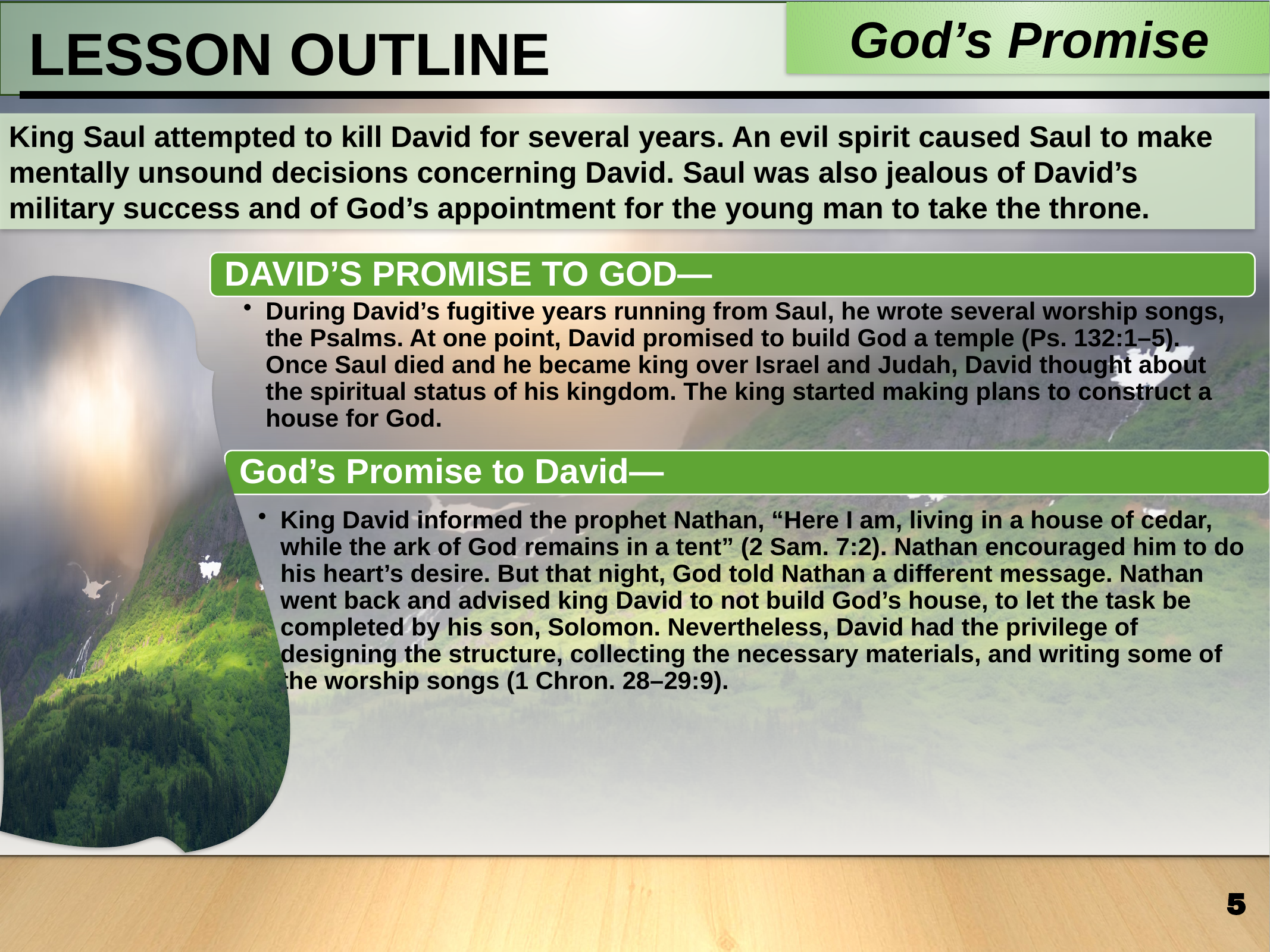

God’s Promise

LESSON OUTLINE
King Saul attempted to kill David for several years. An evil spirit caused Saul to make mentally unsound decisions concerning David. Saul was also jealous of David’s military success and of God’s appointment for the young man to take the throne.
David’s Promise to God—
During David’s fugitive years running from Saul, he wrote several worship songs, the Psalms. At one point, David promised to build God a temple (Ps. 132:1–5). Once Saul died and he became king over Israel and Judah, David thought about the spiritual status of his kingdom. The king started making plans to construct a house for God.

God’s Promise to David—
King David informed the prophet Nathan, “Here I am, living in a house of cedar, while the ark of God remains in a tent” (2 Sam. 7:2). Nathan encouraged him to do his heart’s desire. But that night, God told Nathan a different message. Nathan went back and advised king David to not build God’s house, to let the task be completed by his son, Solomon. Nevertheless, David had the privilege of designing the structure, collecting the necessary materials, and writing some of the worship songs (1 Chron. 28–29:9).
5